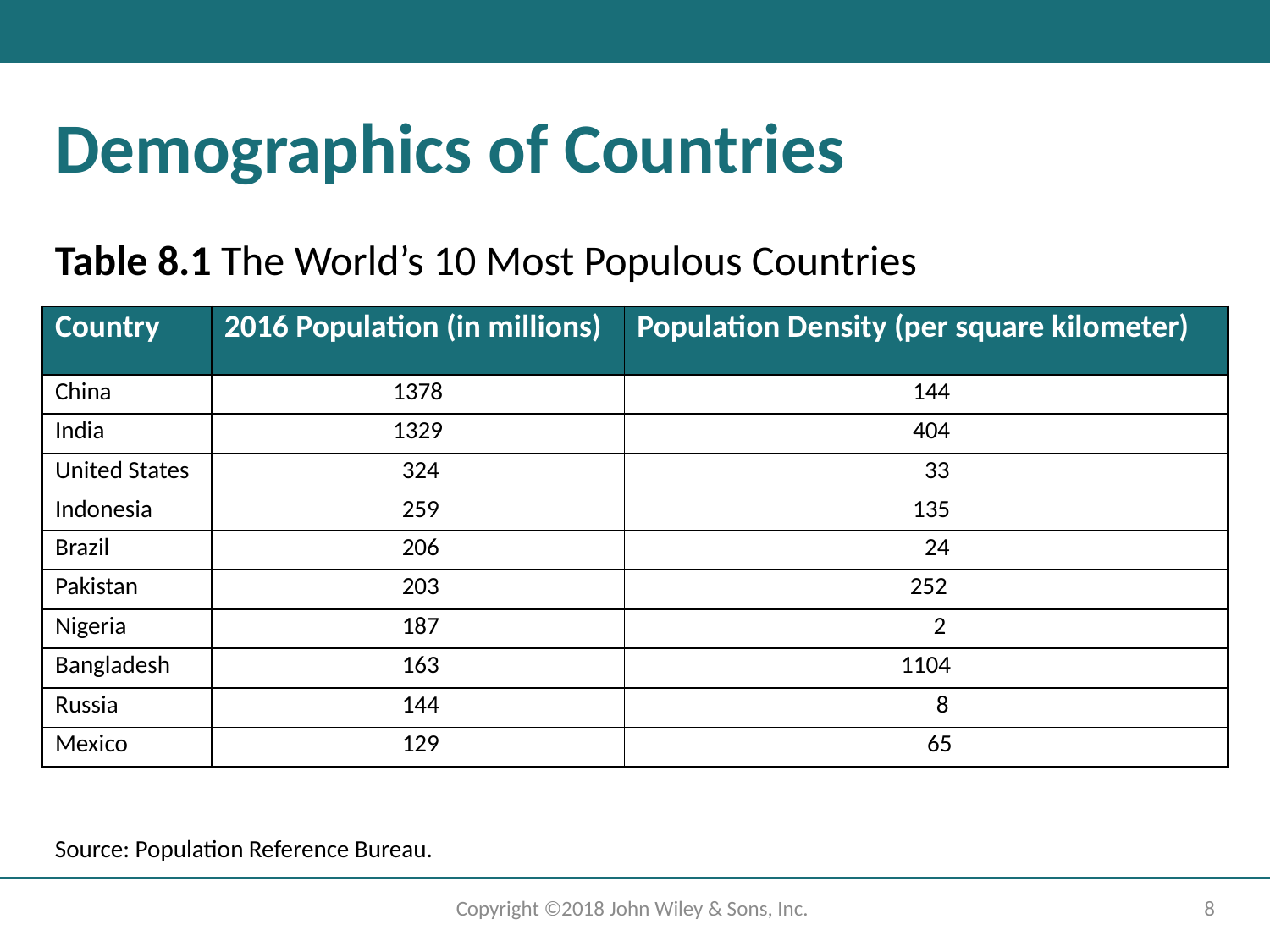

# Demographics of Countries
Table 8.1 The World’s 10 Most Populous Countries
| Country | 2016 Population (in millions) | Population Density (per square kilometer) |
| --- | --- | --- |
| China | 1378 | 144 |
| India | 1329 | 404 |
| United States | 324 | 33 |
| Indonesia | 259 | 135 |
| Brazil | 206 | 24 |
| Pakistan | 203 | 252 |
| Nigeria | 187 | 2 |
| Bangladesh | 163 | 1104 |
| Russia | 144 | 8 |
| Mexico | 129 | 65 |
Source: Population Reference Bureau.
Copyright ©2018 John Wiley & Sons, Inc.
8